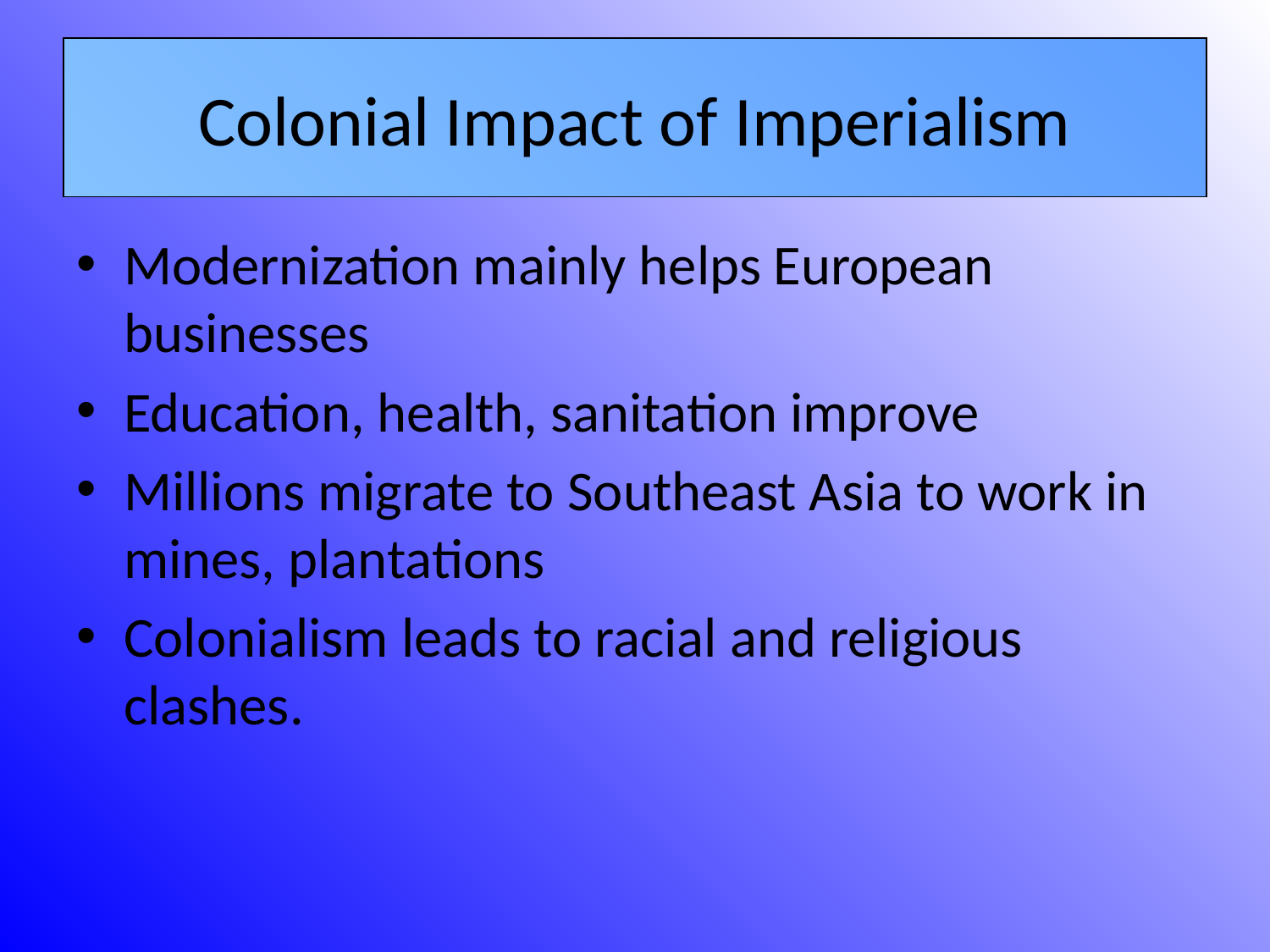

# Colonial Impact of Imperialism
Modernization mainly helps European businesses
Education, health, sanitation improve
Millions migrate to Southeast Asia to work in mines, plantations
Colonialism leads to racial and religious clashes.